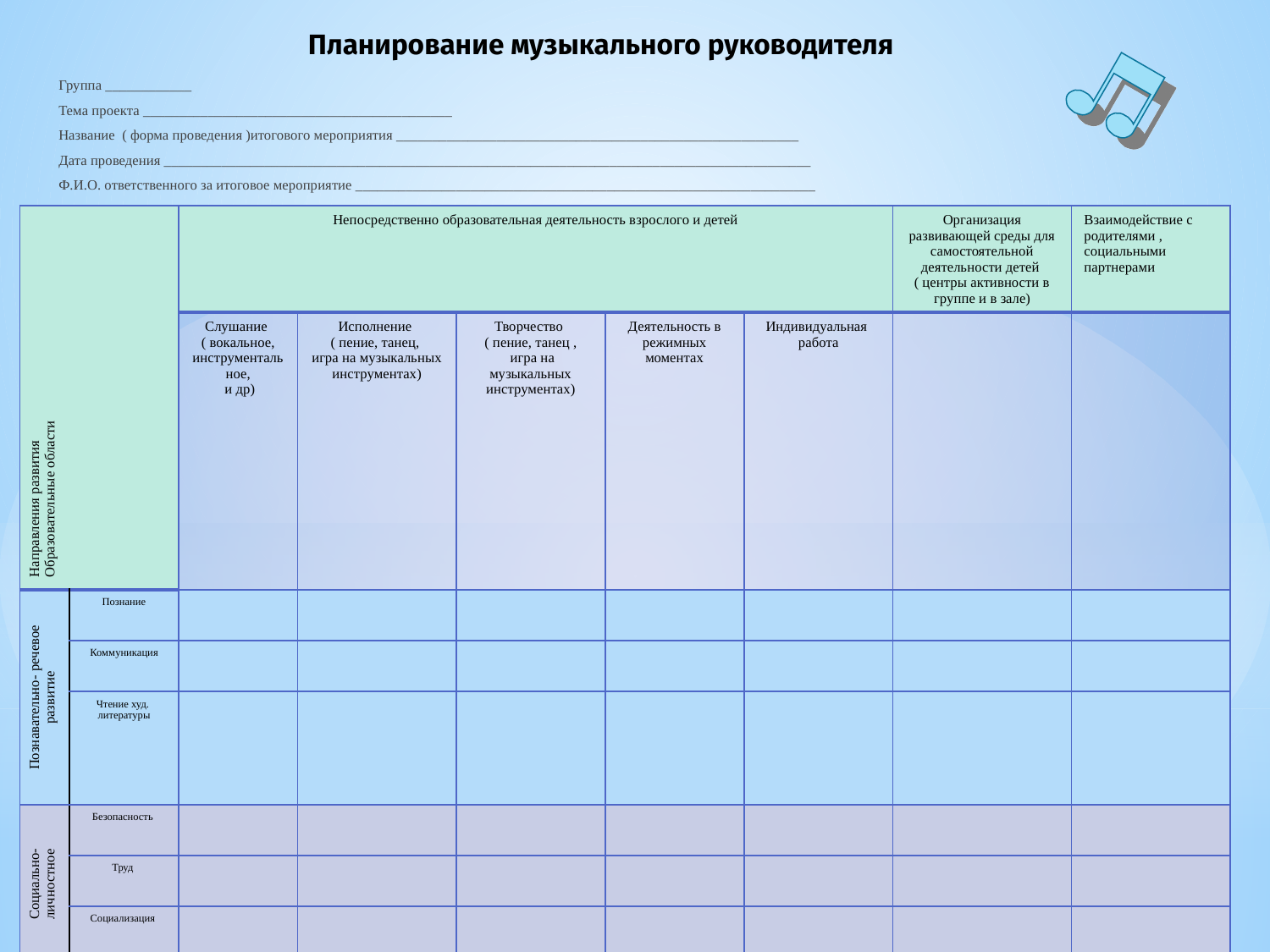

# Планирование музыкального руководителя

Группа ____________
Тема проекта ___________________________________________
Название  ( форма проведения )итогового мероприятия ________________________________________________________
Дата проведения __________________________________________________________________________________________
Ф.И.О. ответственного за итоговое мероприятие ________________________________________________________________

| Направления развития Образовательные области |  | Непосредственно образовательная деятельность взрослого и детей |  |  |  |  | Организация развивающей среды для самостоятельной деятельности детей ( центры активности в группе и в зале) | Взаимодействие с родителями , социальными партнерами |
| --- | --- | --- | --- | --- | --- | --- | --- | --- |
|  |  | Слушание ( вокальное, инструментальное, и др) | Исполнение ( пение, танец, игра на музыкальных инструментах) | Творчество ( пение, танец , игра на музыкальных инструментах) | Деятельность в режимных моментах | Индивидуальная работа |  |  |
| Познавательно- речевое развитие | Познание |  |  |  |  |  |  |  |
|  | Коммуникация |  |  |  |  |  |  |  |
|  | Чтение худ. литературы |  |  |  |  |  |  |  |
| Социально- личностное | Безопасность |  |  |  |  |  |  |  |
|  | Труд |  |  |  |  |  |  |  |
|  | Социализация |  |  |  |  |  |  |  |
| Художественно- эстетическое | Художественное творчество |  |  |  |  |  |  |  |
| Физическое развитие | Физическое развитие |  |  |  |  |  |  |  |
|  | Здоровье |  |  |  |  |  |  |  |